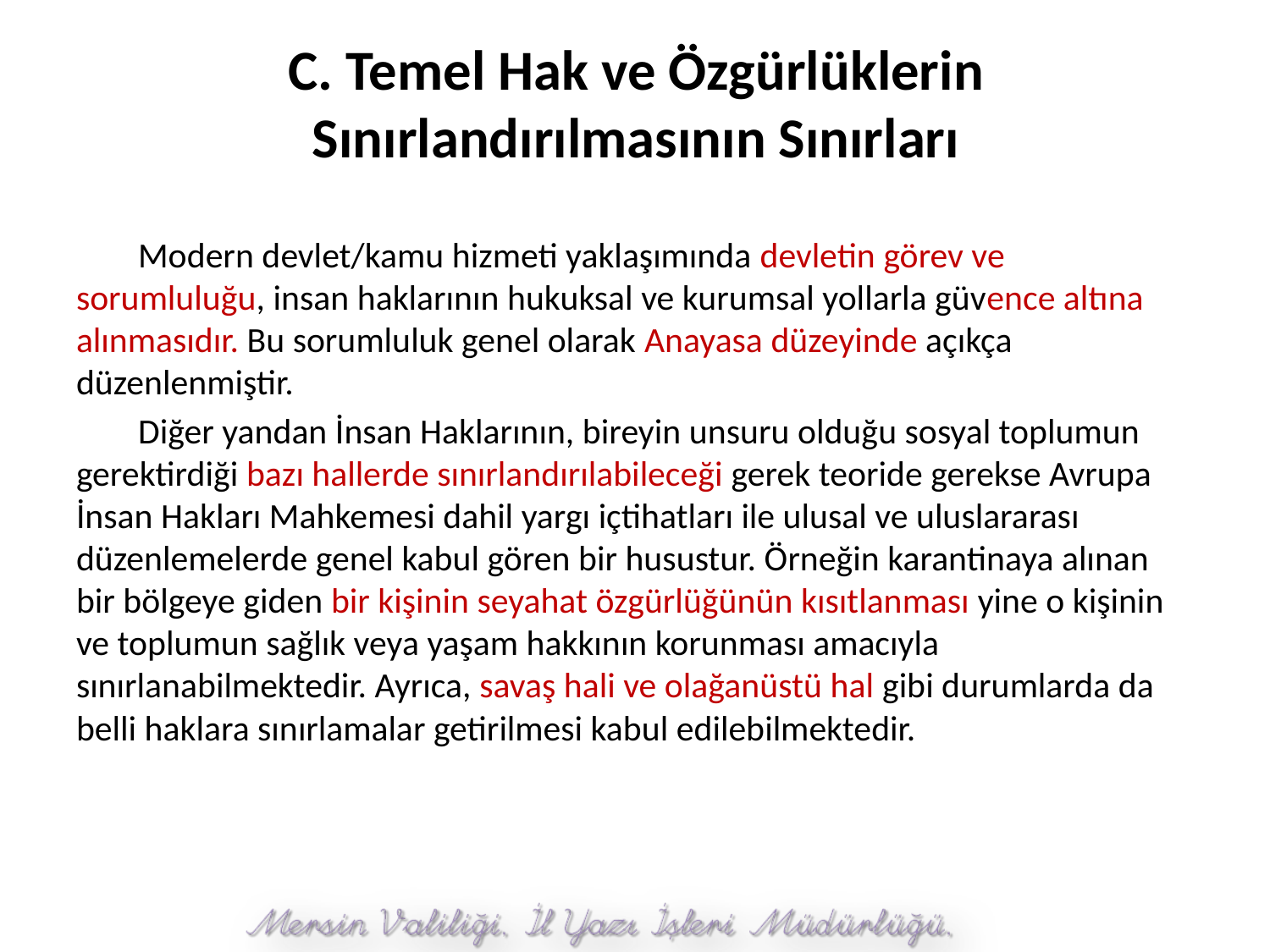

# C. Temel Hak ve Özgürlüklerin Sınırlandırılmasının Sınırları
Modern devlet/kamu hizmeti yaklaşımında devletin görev ve sorumluluğu, insan haklarının hukuksal ve kurumsal yollarla güvence altına alınmasıdır. Bu sorumluluk genel olarak Anayasa düzeyinde açıkça düzenlenmiştir.
Diğer yandan İnsan Haklarının, bireyin unsuru olduğu sosyal toplumun gerektirdiği bazı hallerde sınırlandırılabileceği gerek teoride gerekse Avrupa İnsan Hakları Mahkemesi dahil yargı içtihatları ile ulusal ve uluslararası düzenlemelerde genel kabul gören bir husustur. Örneğin karantinaya alınan bir bölgeye giden bir kişinin seyahat özgürlüğünün kısıtlanması yine o kişinin ve toplumun sağlık veya yaşam hakkının korunması amacıyla sınırlanabilmektedir. Ayrıca, savaş hali ve olağanüstü hal gibi durumlarda da belli haklara sınırlamalar getirilmesi kabul edilebilmektedir.